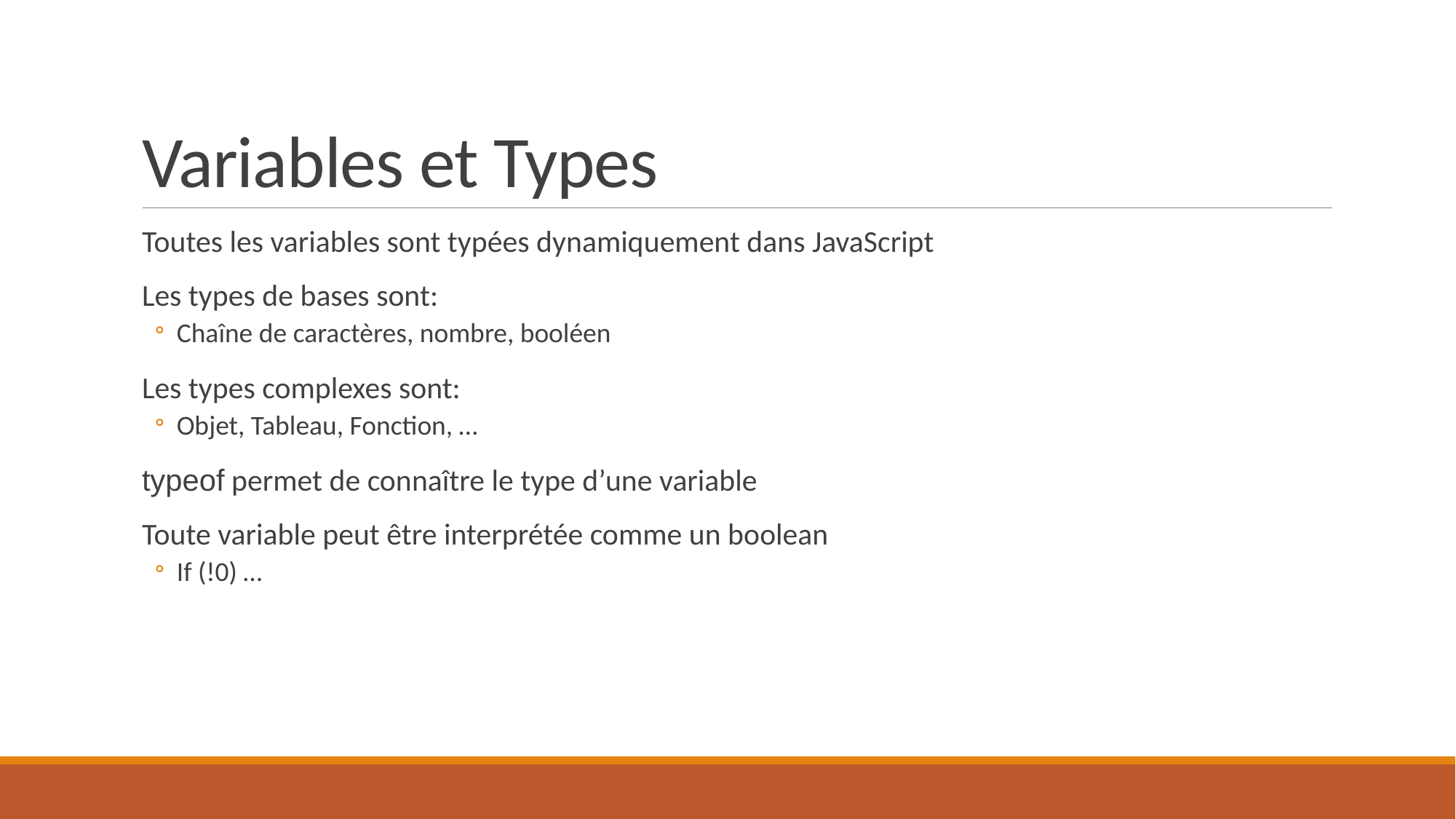

# Variables et Types
Toutes les variables sont typées dynamiquement dans JavaScript
Les types de bases sont:
Chaîne de caractères, nombre, booléen
Les types complexes sont:
Objet, Tableau, Fonction, …
typeof permet de connaître le type d’une variable
Toute variable peut être interprétée comme un boolean
If (!0) …